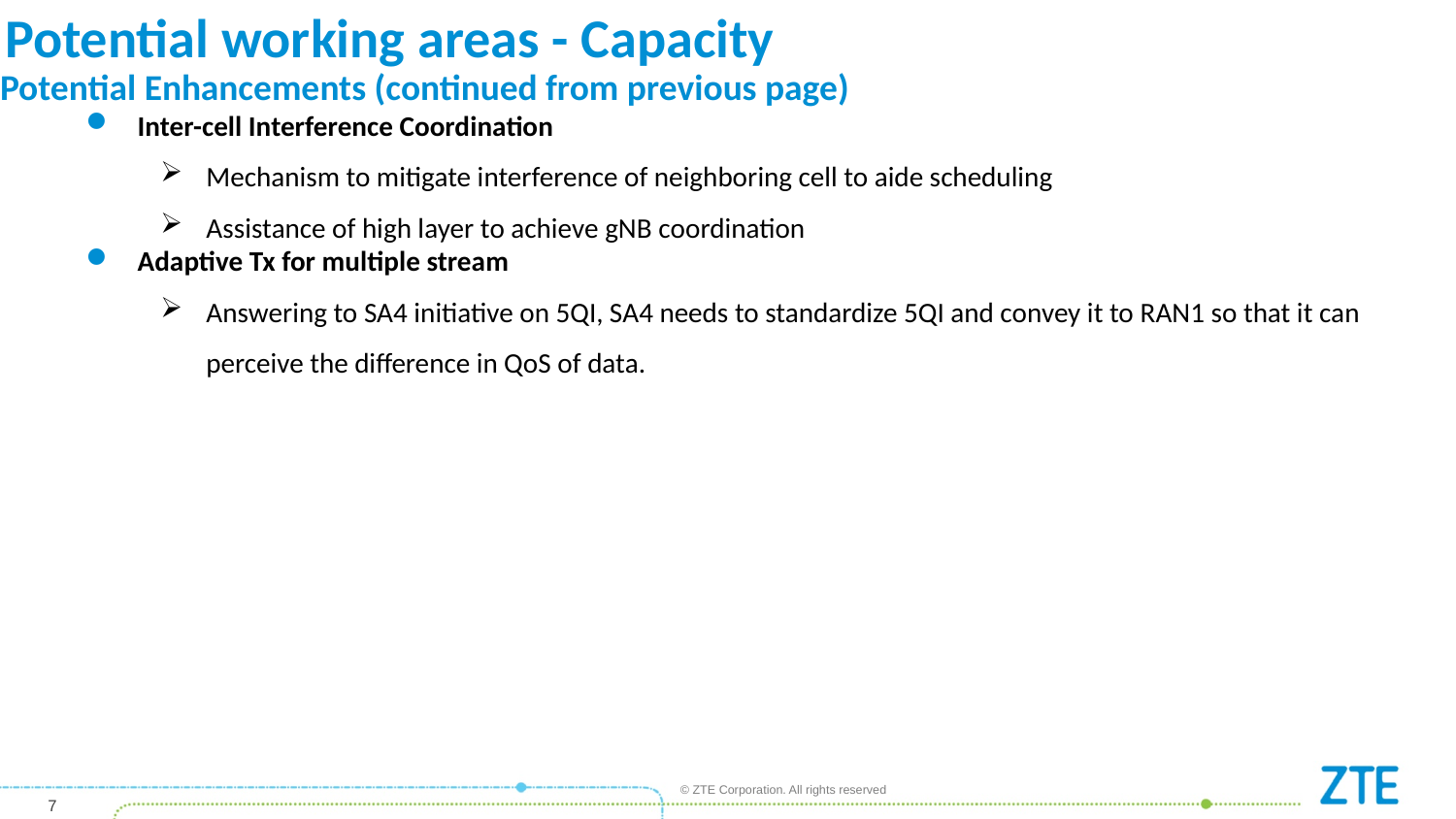

Potential working areas - Capacity

Potential Enhancements (continued from previous page)
Inter-cell Interference Coordination
Mechanism to mitigate interference of neighboring cell to aide scheduling
Assistance of high layer to achieve gNB coordination
Adaptive Tx for multiple stream
Answering to SA4 initiative on 5QI, SA4 needs to standardize 5QI and convey it to RAN1 so that it can perceive the difference in QoS of data.